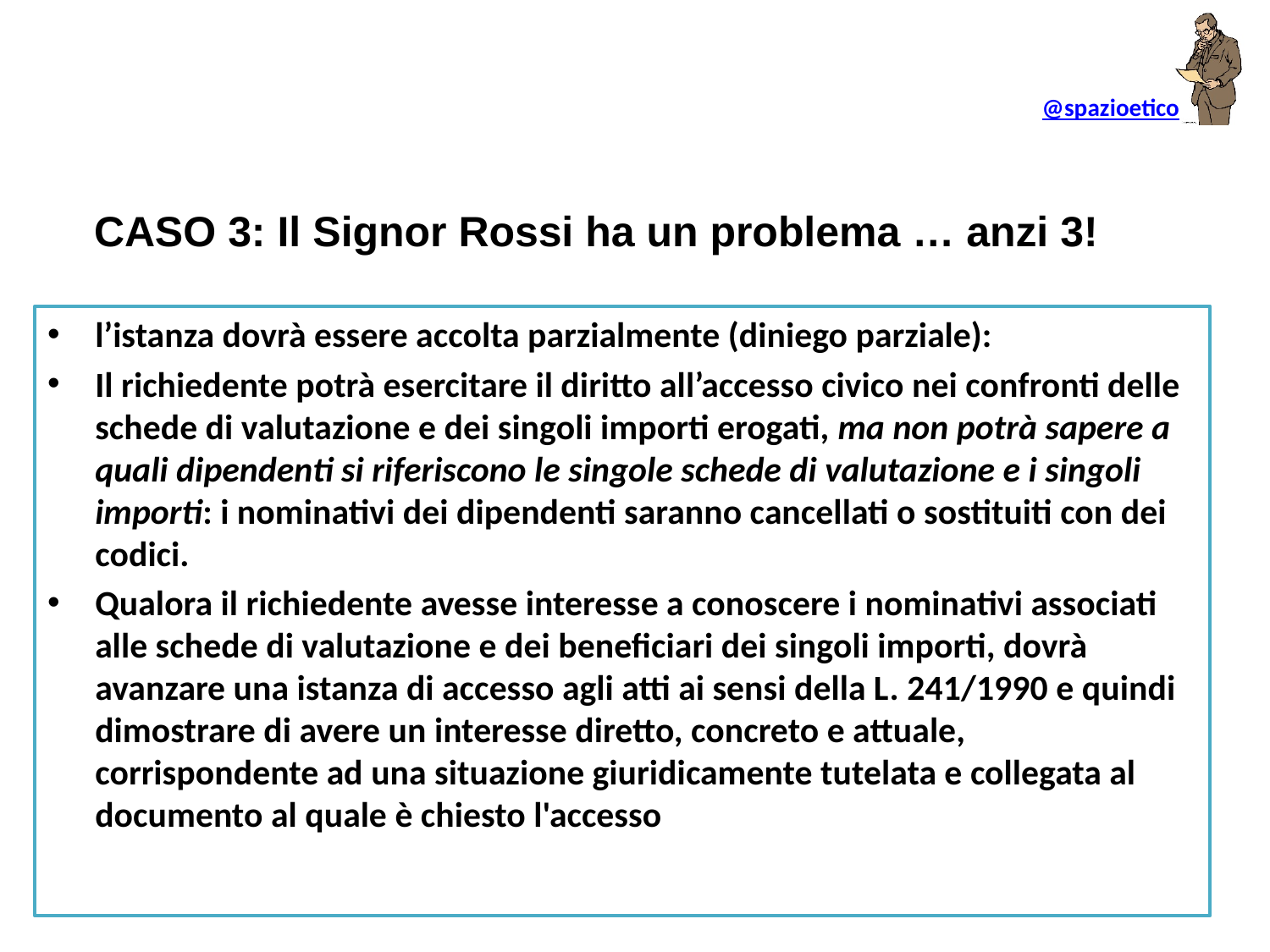

CASO 3: Il Signor Rossi ha un problema … anzi 3!
l’istanza dovrà essere accolta parzialmente (diniego parziale):
Il richiedente potrà esercitare il diritto all’accesso civico nei confronti delle schede di valutazione e dei singoli importi erogati, ma non potrà sapere a quali dipendenti si riferiscono le singole schede di valutazione e i singoli importi: i nominativi dei dipendenti saranno cancellati o sostituiti con dei codici.
Qualora il richiedente avesse interesse a conoscere i nominativi associati alle schede di valutazione e dei beneficiari dei singoli importi, dovrà avanzare una istanza di accesso agli atti ai sensi della L. 241/1990 e quindi dimostrare di avere un interesse diretto, concreto e attuale, corrispondente ad una situazione giuridicamente tutelata e collegata al documento al quale è chiesto l'accesso